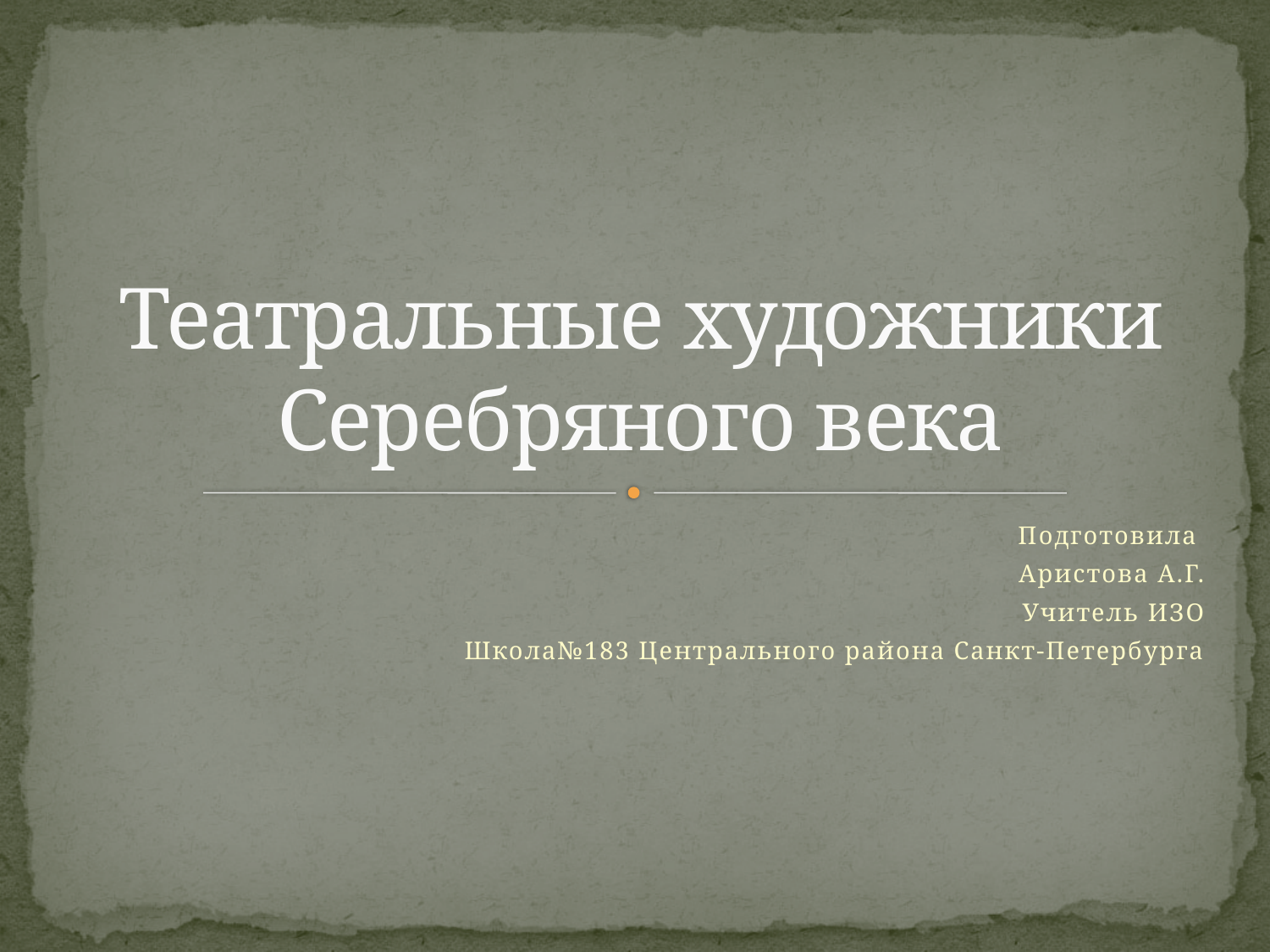

# Театральные художники Серебряного века
Подготовила
Аристова А.Г.
Учитель ИЗО
Школа№183 Центрального района Санкт-Петербурга